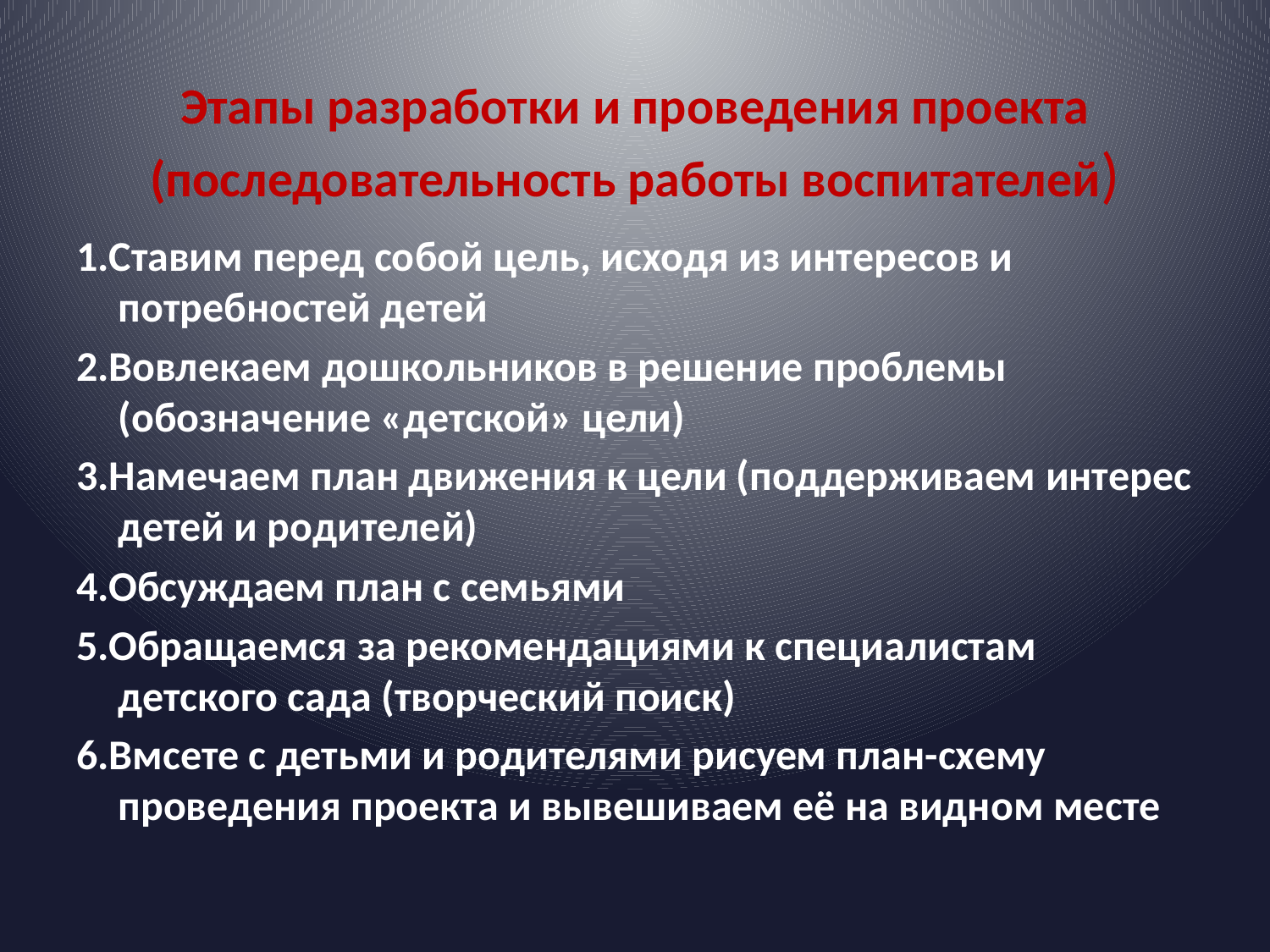

# Этапы разработки и проведения проекта (последовательность работы воспитателей)
1.Ставим перед собой цель, исходя из интересов и потребностей детей
2.Вовлекаем дошкольников в решение проблемы (обозначение «детской» цели)
3.Намечаем план движения к цели (поддерживаем интерес детей и родителей)
4.Обсуждаем план с семьями
5.Обращаемся за рекомендациями к специалистам детского сада (творческий поиск)
6.Вмсете с детьми и родителями рисуем план-схему проведения проекта и вывешиваем её на видном месте